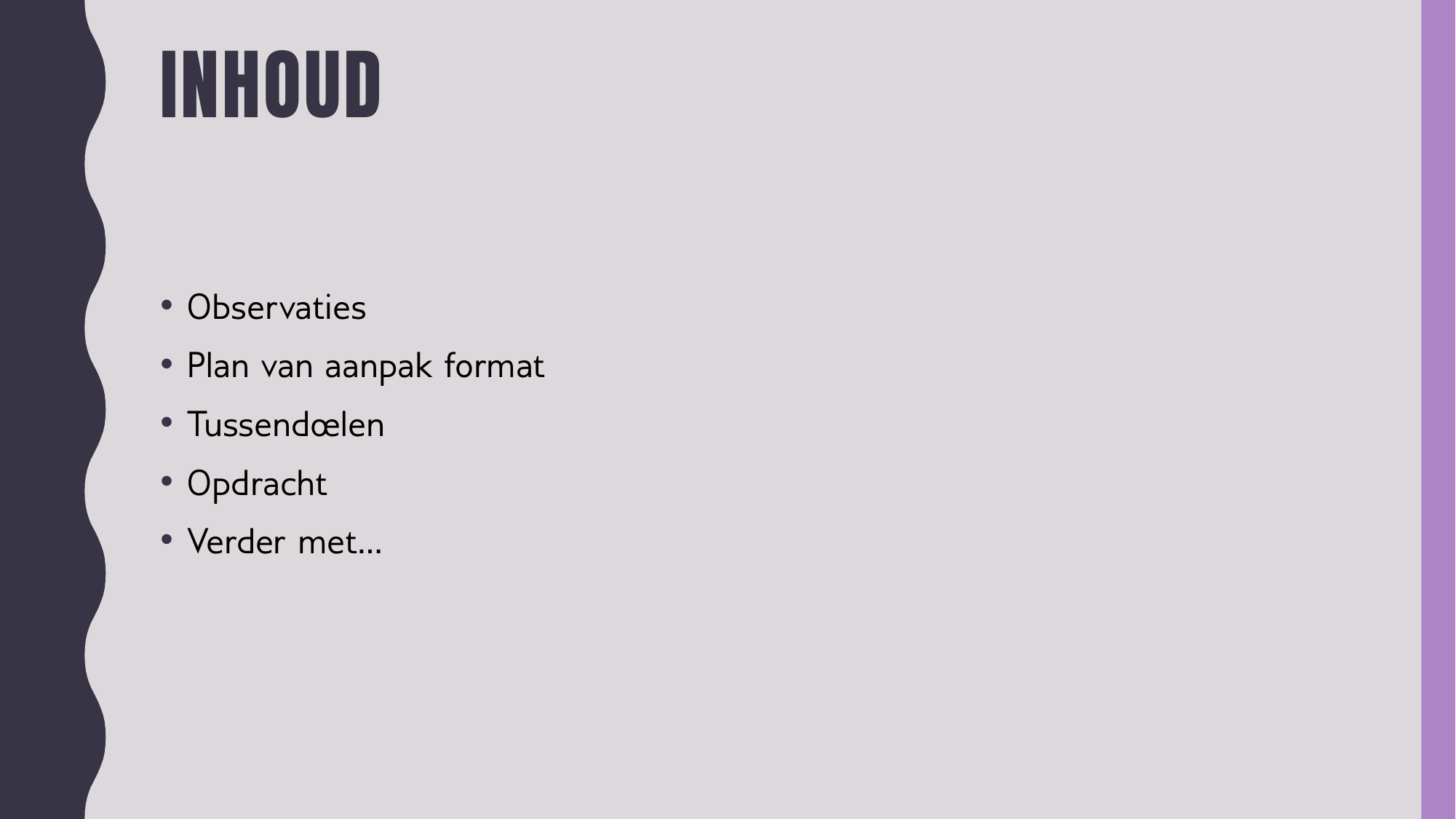

# inhoud
Observaties
Plan van aanpak format
Tussendoelen
Opdracht
Verder met…